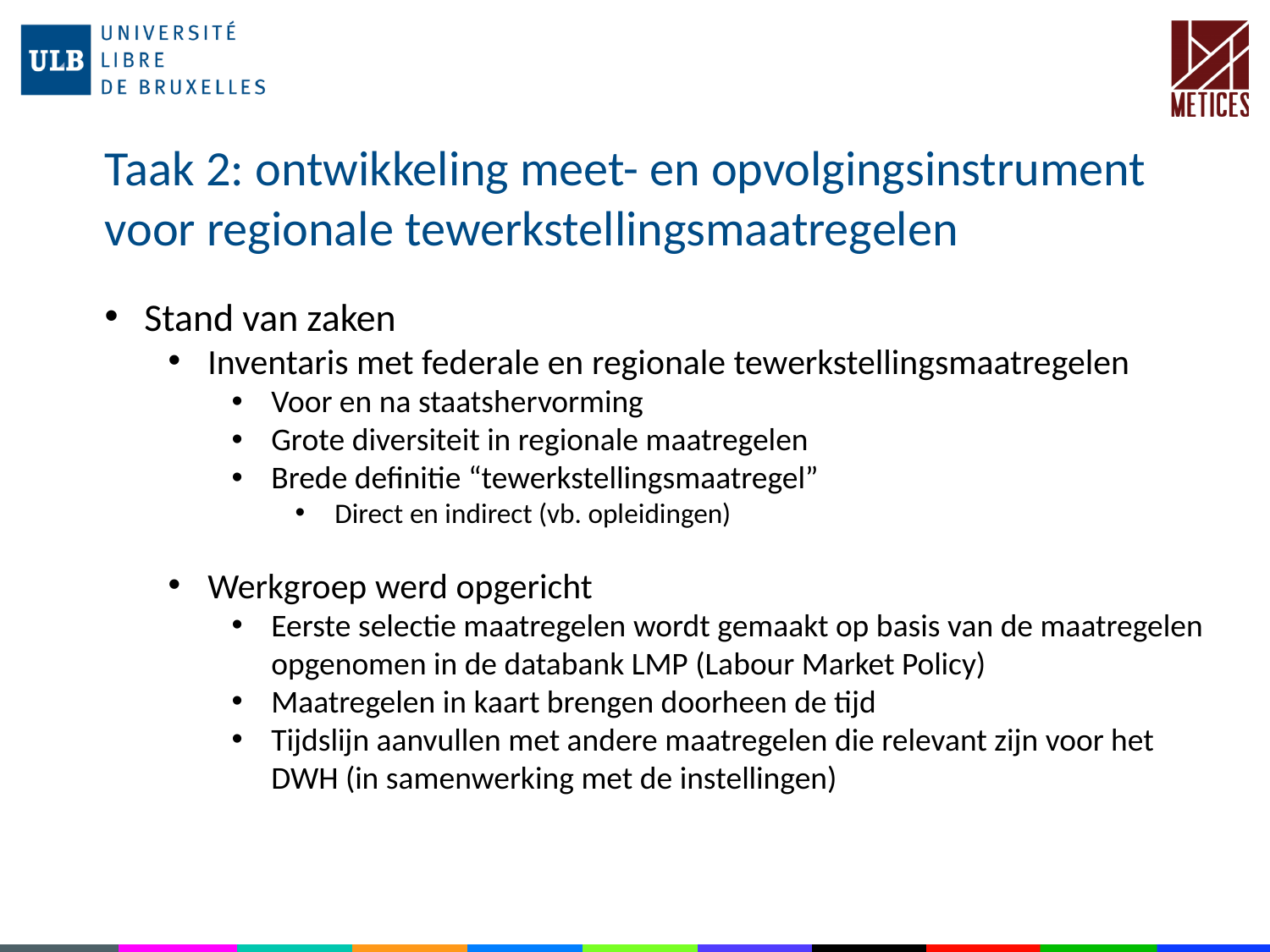

# Taak 2: ontwikkeling meet- en opvolgingsinstrument voor regionale tewerkstellingsmaatregelen
Stand van zaken
Inventaris met federale en regionale tewerkstellingsmaatregelen
Voor en na staatshervorming
Grote diversiteit in regionale maatregelen
Brede definitie “tewerkstellingsmaatregel”
Direct en indirect (vb. opleidingen)

Werkgroep werd opgericht
Eerste selectie maatregelen wordt gemaakt op basis van de maatregelen opgenomen in de databank LMP (Labour Market Policy)
Maatregelen in kaart brengen doorheen de tijd
Tijdslijn aanvullen met andere maatregelen die relevant zijn voor het DWH (in samenwerking met de instellingen)